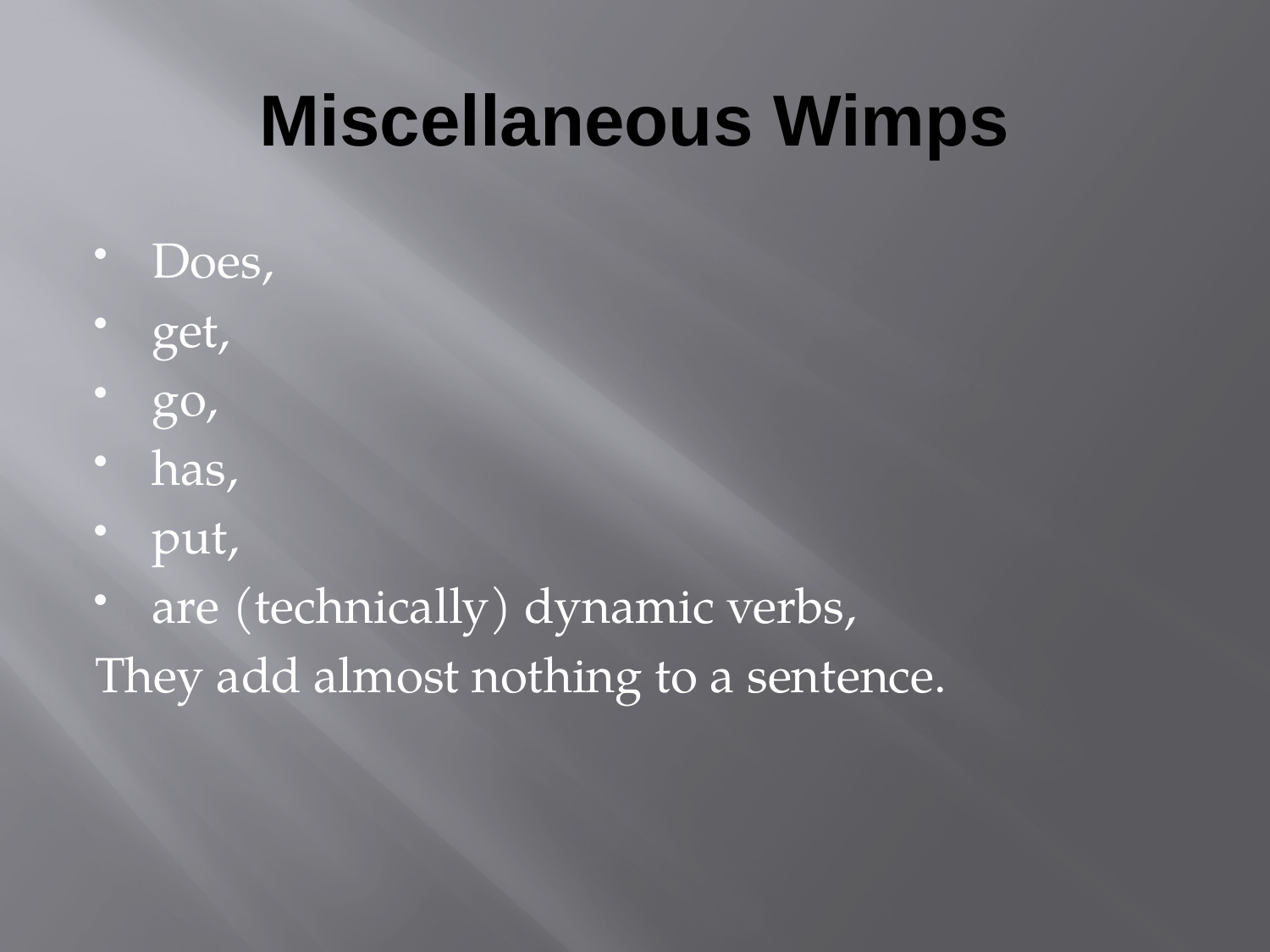

# Miscellaneous Wimps
Does,
get,
go,
has,
put,
are (technically) dynamic verbs,
They add almost nothing to a sentence.